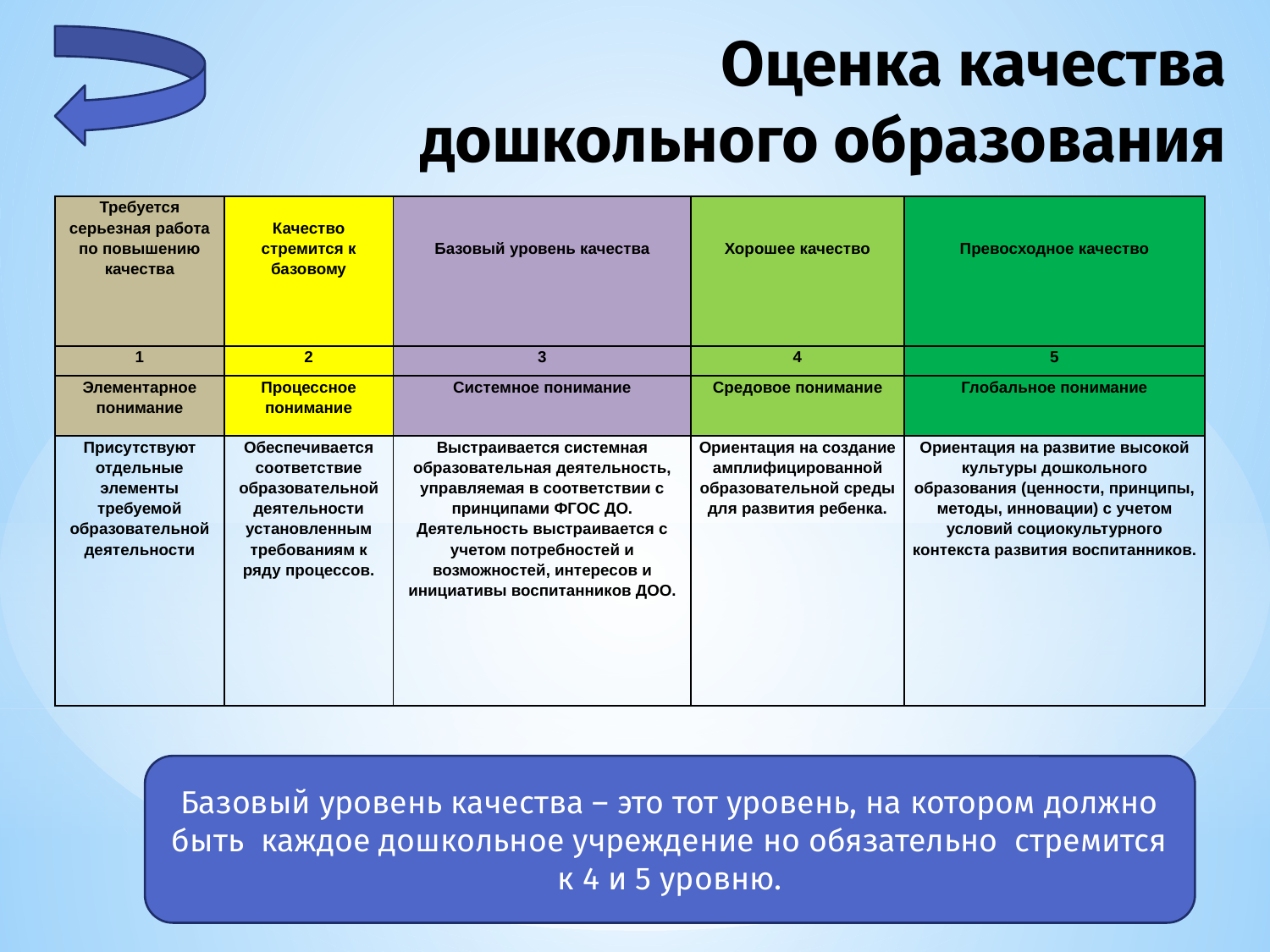

# Оценка качества дошкольного образования
| Требуется серьезная работа по повышению качества | Качество стремится к базовому | Базовый уровень качества | Хорошее качество | Превосходное качество |
| --- | --- | --- | --- | --- |
| 1 | 2 | 3 | 4 | 5 |
| Элементарное понимание | Процессное понимание | Системное понимание | Средовое понимание | Глобальное понимание |
| Присутствуют отдельные элементы требуемой образовательной деятельности | Обеспечивается соответствие образовательной деятельности установленным требованиям к ряду процессов. | Выстраивается системная образовательная деятельность, управляемая в соответствии с принципами ФГОС ДО. Деятельность выстраивается с учетом потребностей и возможностей, интересов и инициативы воспитанников ДОО. | Ориентация на создание амплифицированной образовательной среды для развития ребенка. | Ориентация на развитие высокой культуры дошкольного образования (ценности, принципы, методы, инновации) с учетом условий социокультурного контекста развития воспитанников. |
Базовый уровень качества – это тот уровень, на котором должно быть  каждое дошкольное учреждение но обязательно  стремится к 4 и 5 уровню.